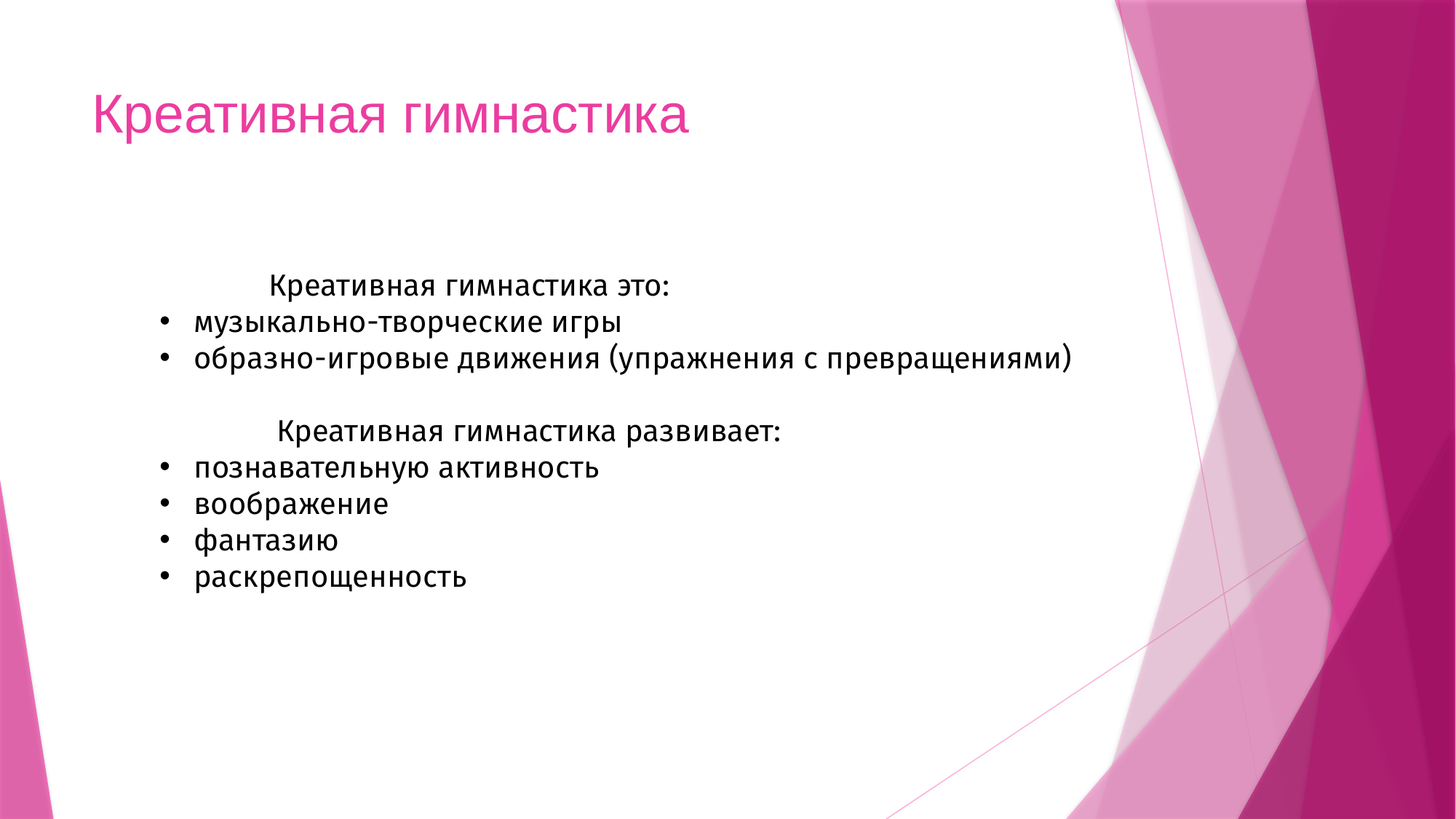

# Креативная гимнастика
	Креативная гимнастика это:
музыкально-творческие игры
образно-игровые движения (упражнения с превращениями)

	 Креативная гимнастика развивает:
познавательную активность
воображение
фантазию
раскрепощенность